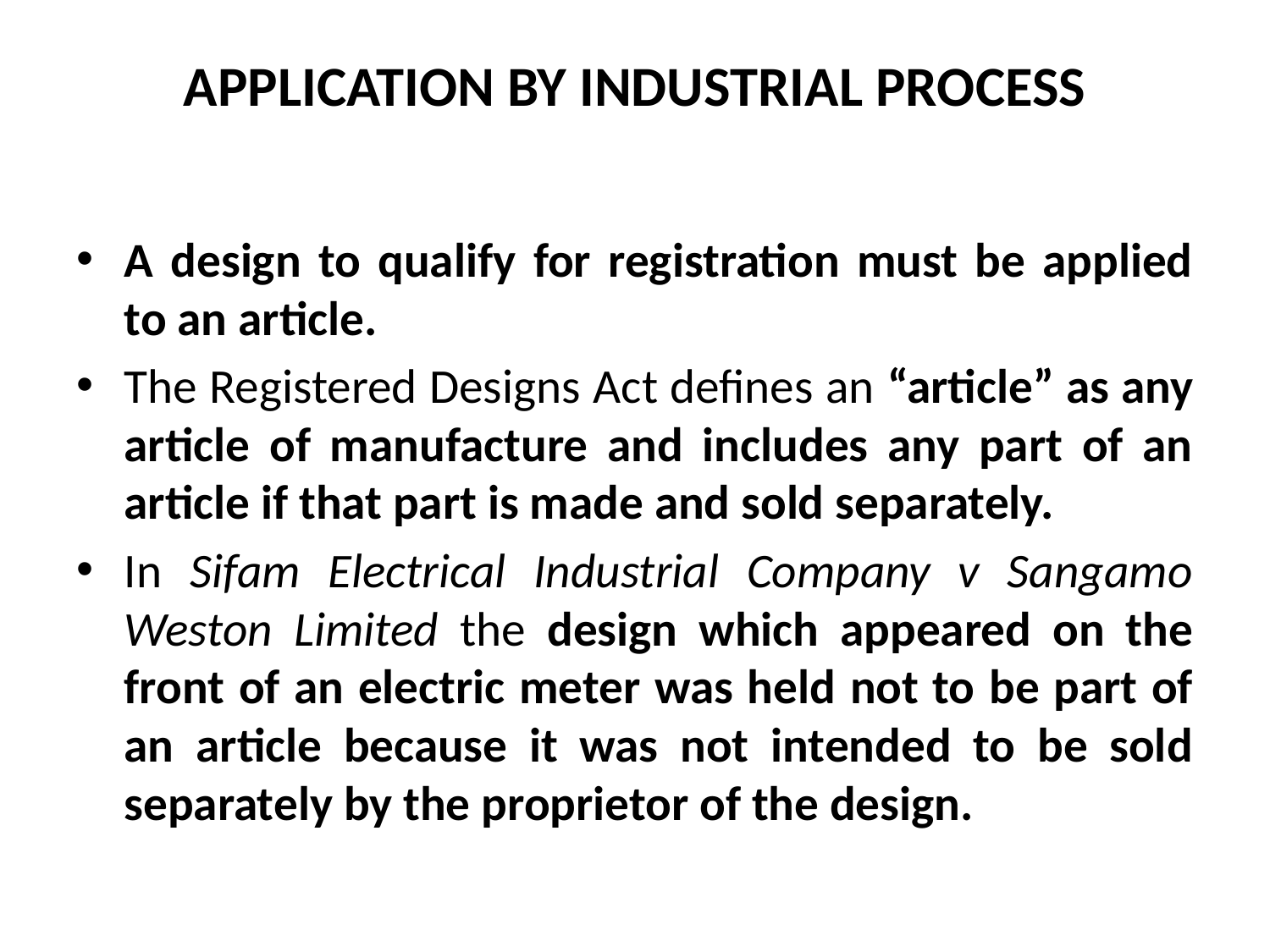

# APPLICATION BY INDUSTRIAL PROCESS
A design to qualify for registration must be applied to an article.
The Registered Designs Act defines an “article” as any article of manufacture and includes any part of an article if that part is made and sold separately.
In Sifam Electrical Industrial Company v Sangamo Weston Limited the design which appeared on the front of an electric meter was held not to be part of an article because it was not intended to be sold separately by the proprietor of the design.